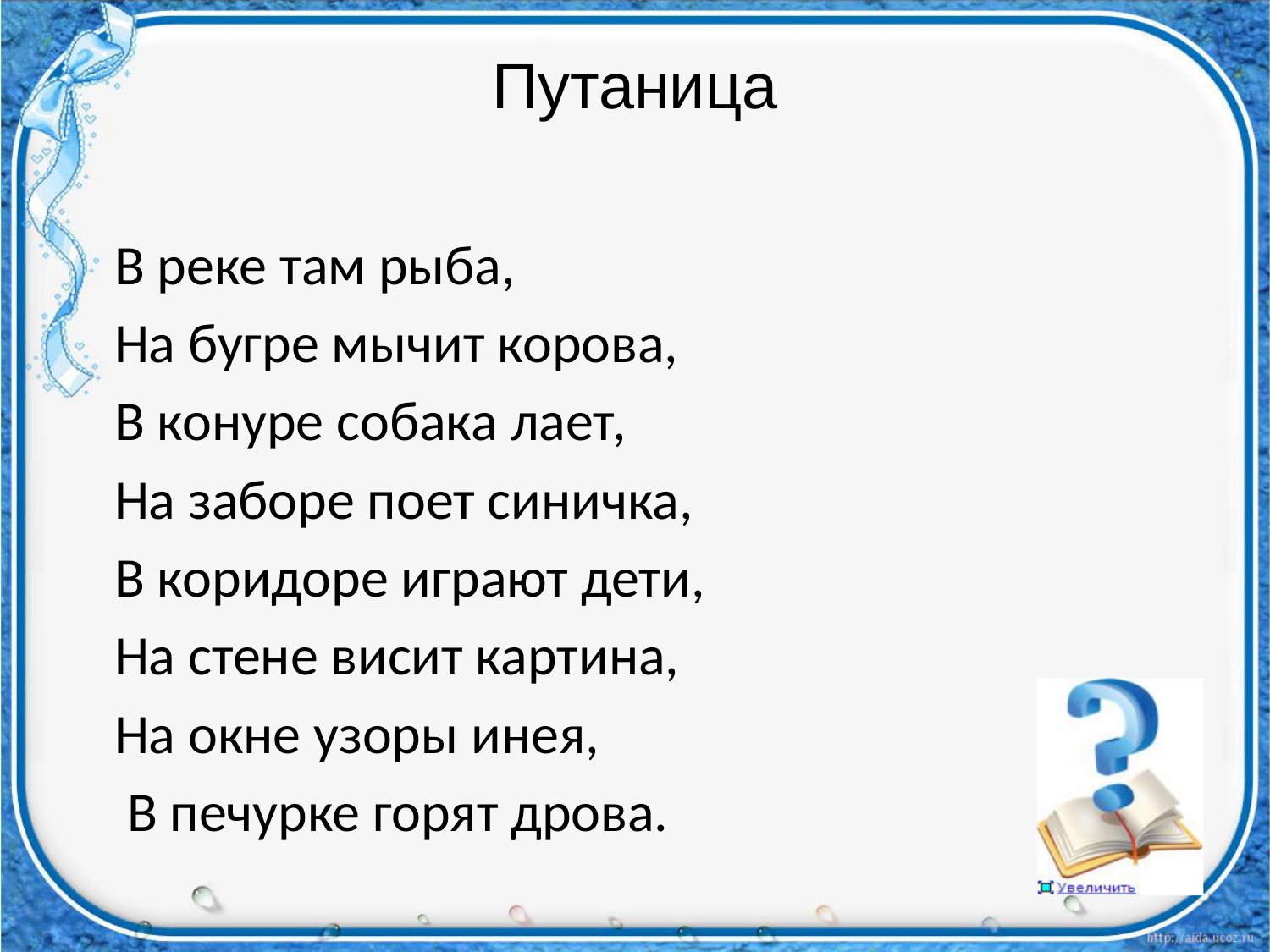

# Путаница
   В реке там рыба,
   На бугре мычит корова,
   В конуре собака лает,
   На заборе поет синичка,
   В коридоре играют дети,
   На стене висит картина,
   На окне узоры инея,
    В печурке горят дрова.